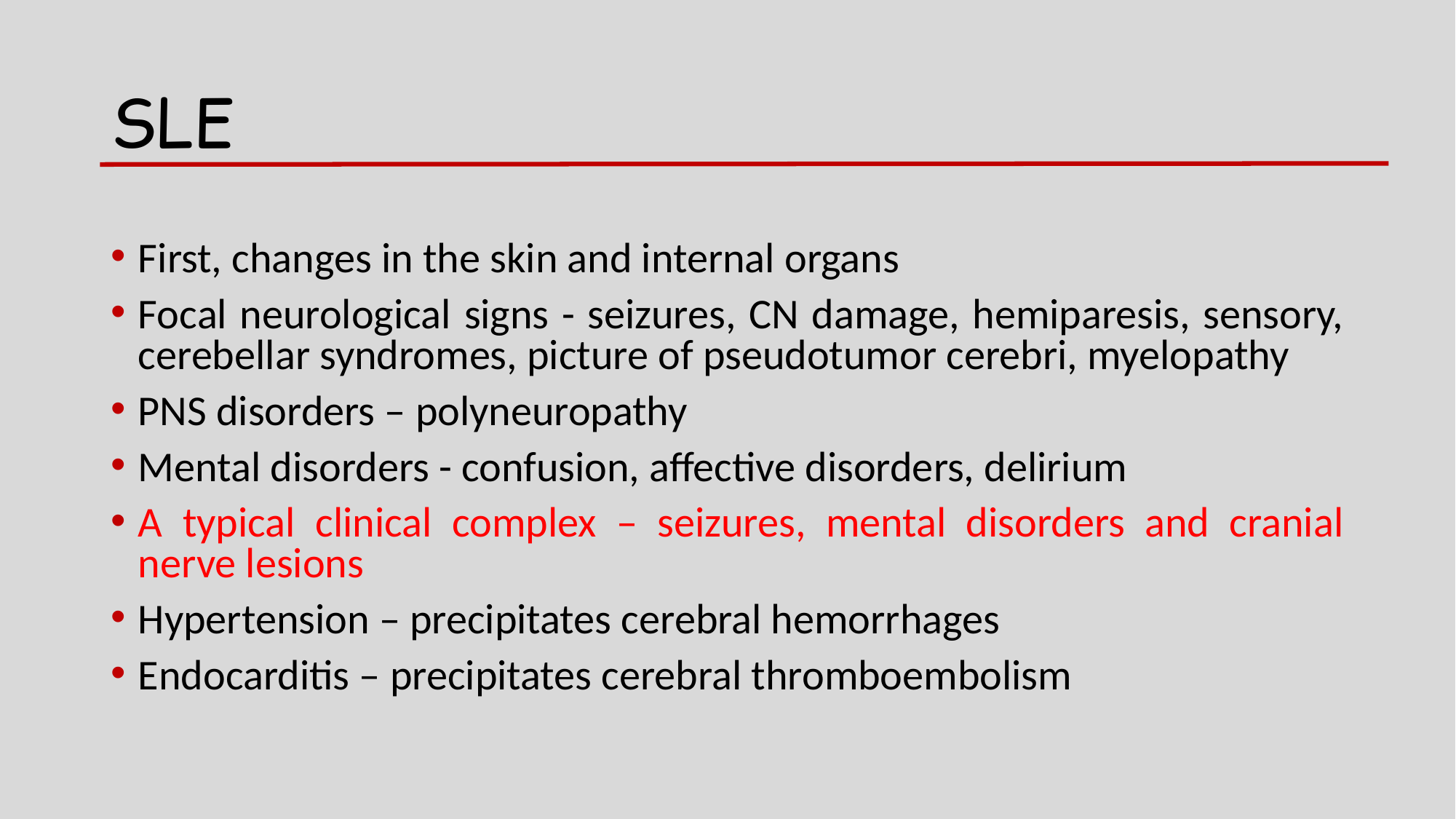

# SLE
First, changes in the skin and internal organs
Focal neurological signs - seizures, CN damage, hemiparesis, sensory, cerebellar syndromes, picture of pseudotumor cerebri, myelopathy
PNS disorders – polyneuropathy
Mental disorders - confusion, affective disorders, delirium
A typical clinical complex – seizures, mental disorders and cranial nerve lesions
Hypertension – precipitates cerebral hemorrhages
Endocarditis – precipitates cerebral thromboembolism